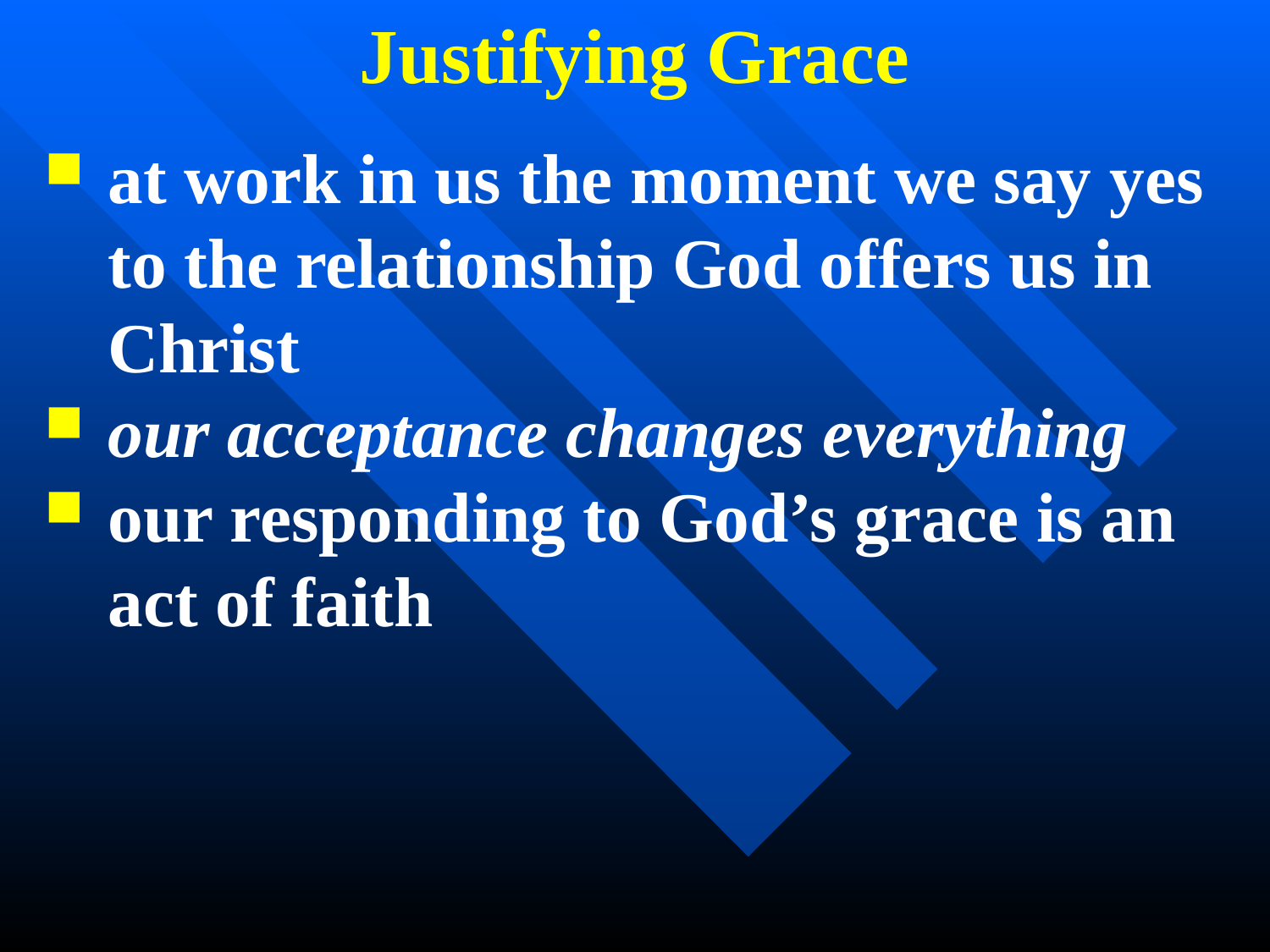

Justifying Grace
at work in us the moment we say yes to the relationship God offers us in Christ
our acceptance changes everything
our responding to God’s grace is an act of faith